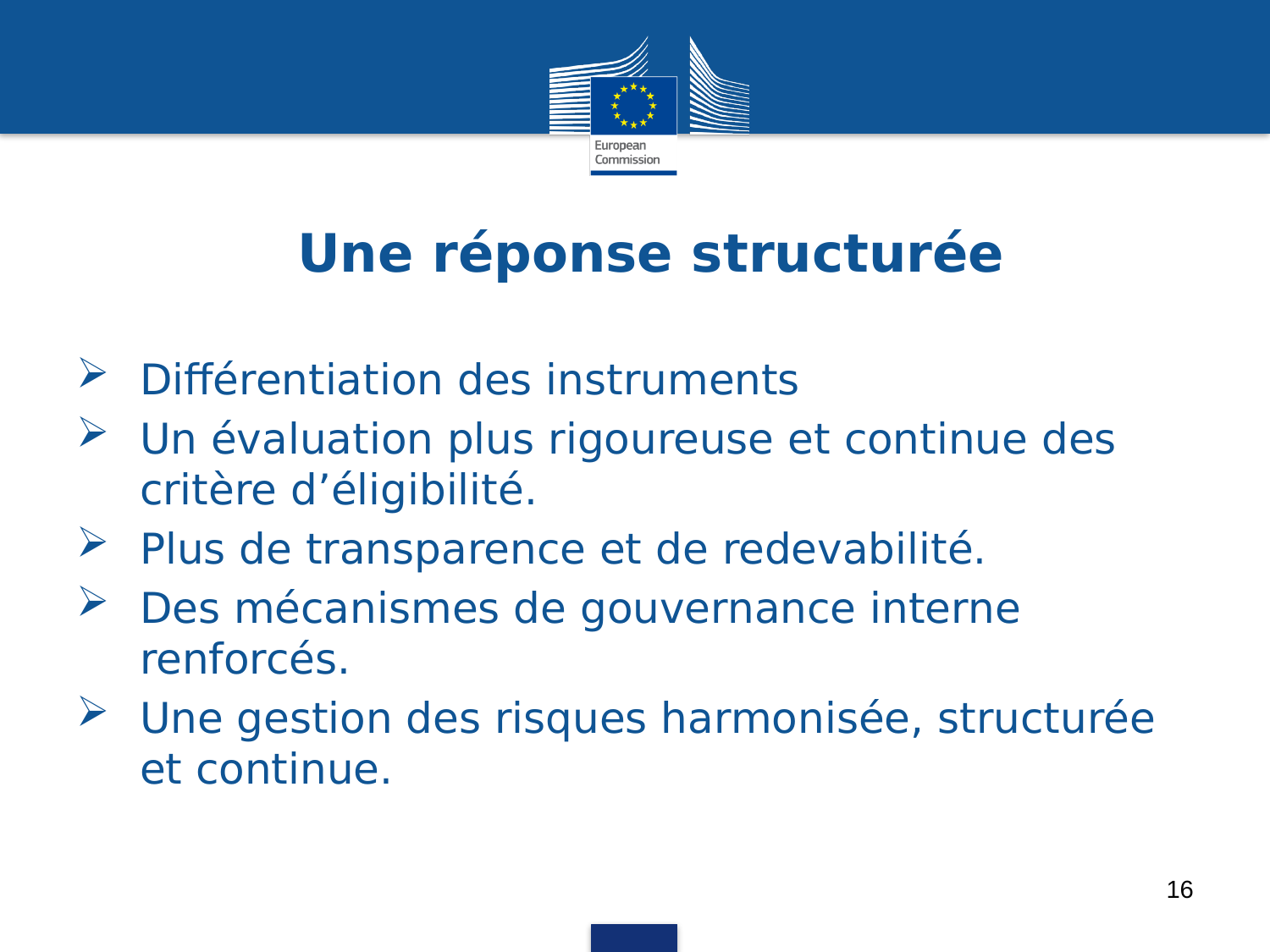

# Une réponse structurée
Différentiation des instruments
Un évaluation plus rigoureuse et continue des critère d’éligibilité.
Plus de transparence et de redevabilité.
Des mécanismes de gouvernance interne renforcés.
Une gestion des risques harmonisée, structurée et continue.
16